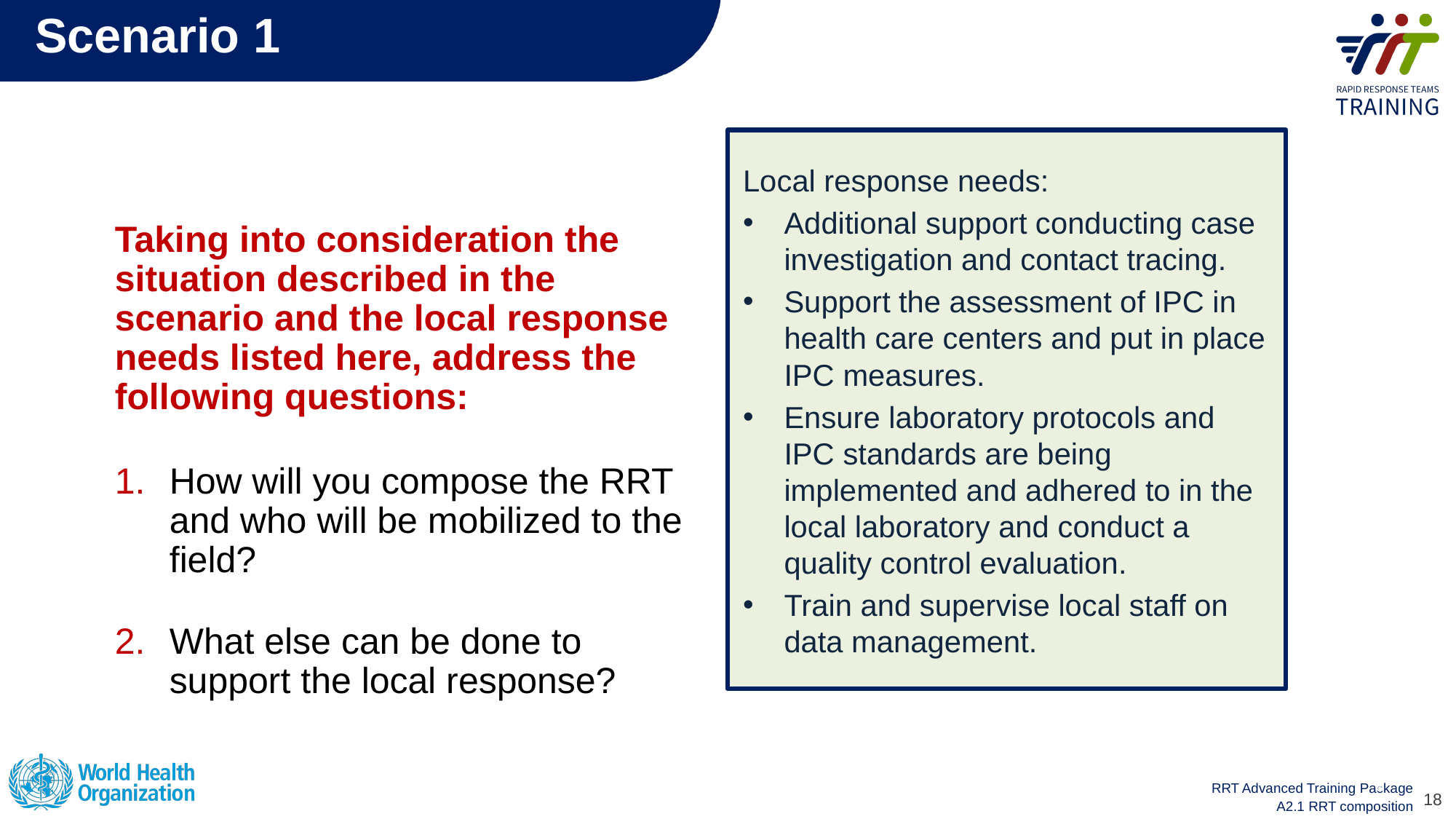

Scenario 1

Local response needs:
Additional support conducting case investigation and contact tracing.
Support the assessment of IPC in health care centers and put in place IPC measures.
Ensure laboratory protocols and IPC standards are being implemented and adhered to in the local laboratory and conduct a quality control evaluation.
Train and supervise local staff on data management.
Taking into consideration the situation described in the scenario and the local response needs listed here, address the following questions:

How will you compose the RRT and who will be mobilized to the field?
What else can be done to support the local response?
18